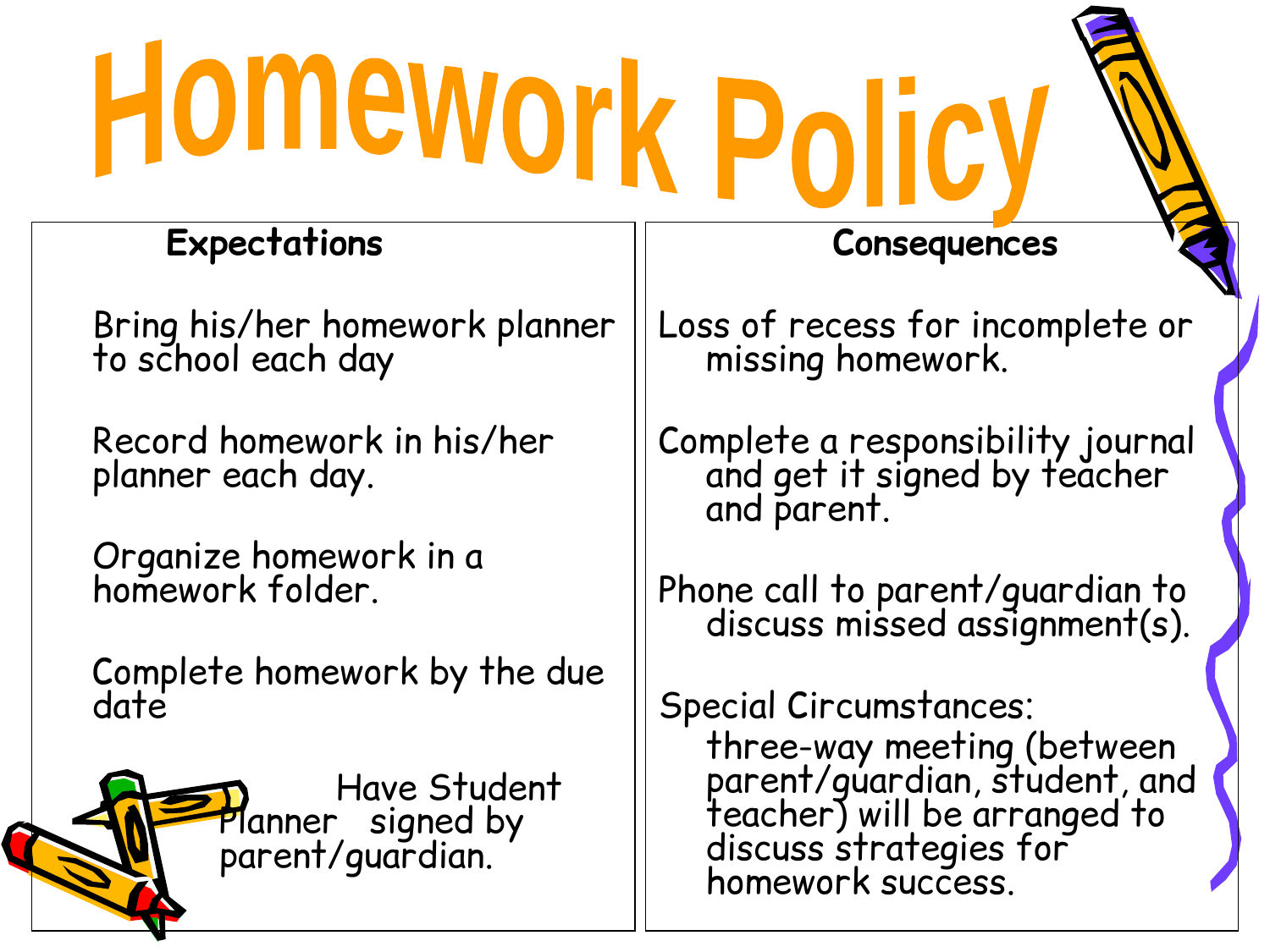

Homework Policy
        Expectations

	Bring his/her homework planner to school each day

	Record homework in his/her planner each day.

	Organize homework in a homework folder.

	Complete homework by the due date

		           Have Student 		Planner   signed by 		parent/guardian.

		Consequences

Loss of recess for incomplete or missing homework.

Complete a responsibility journal and get it signed by teacher and parent.

Phone call to parent/guardian to discuss missed assignment(s).

Special Circumstances:
	three-way meeting (between parent/guardian, student, and teacher) will be arranged to discuss strategies for homework success.